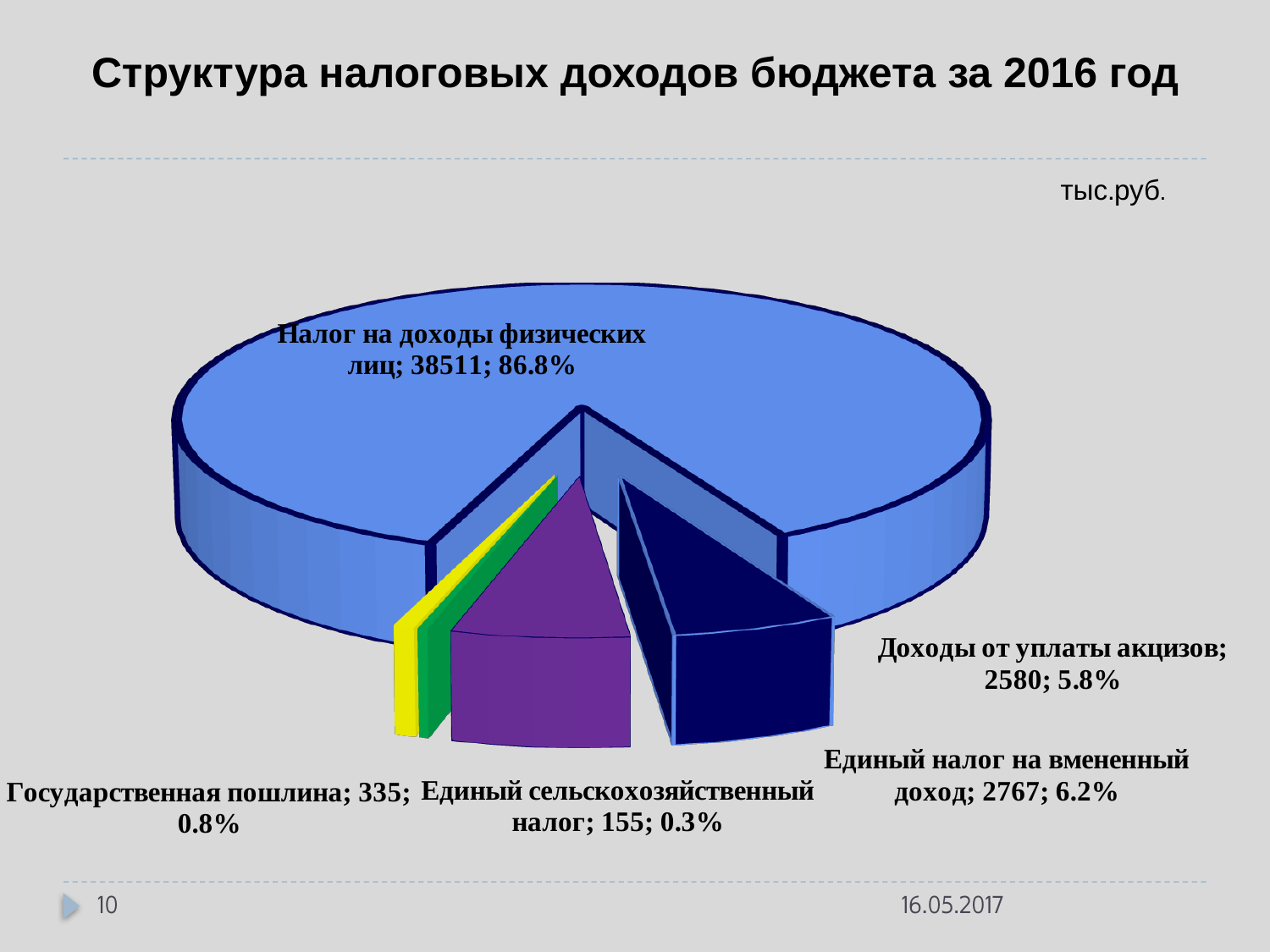

# Структура налоговых доходов бюджета за 2016 год

[unsupported chart]

тыс.руб.
10
16.05.2017